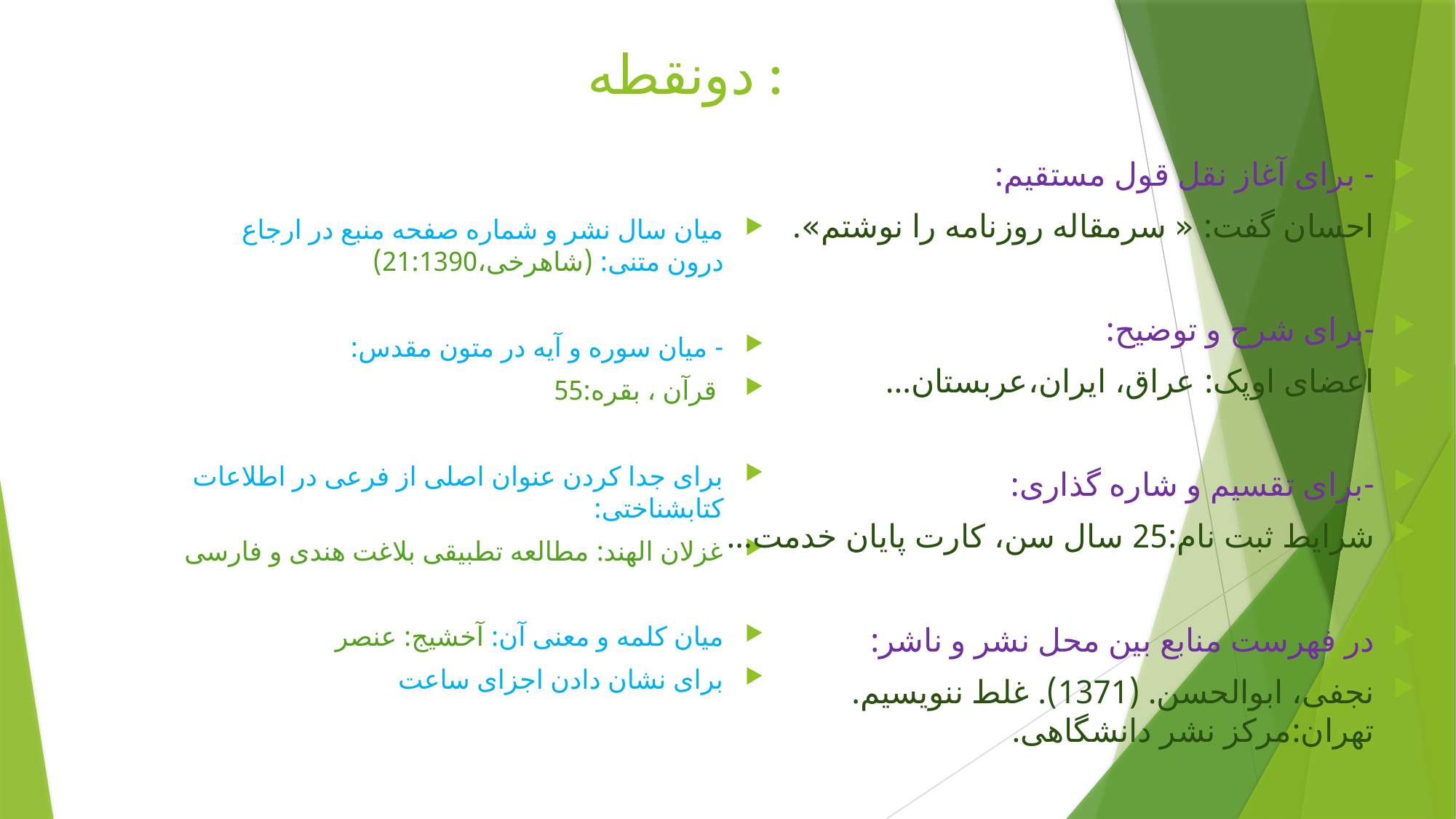

# دونقطه :
- برای آغاز نقل قول مستقیم:
احسان گفت: « سرمقاله روزنامه را نوشتم».

-برای شرح و توضیح:
اعضای اوپک: عراق، ایران،عربستان...

-برای تقسیم و شاره گذاری:
شرایط ثبت نام:25 سال سن، کارت پایان خدمت...

در فهرست منابع بین محل نشر و ناشر:
نجفی، ابوالحسن. (1371). غلط ننویسیم. تهران:مرکز نشر دانشگاهی.

میان سال نشر و شماره صفحه منبع در ارجاع درون متنی: (شاهرخی،21:1390)

- میان سوره و آیه در متون مقدس:
 قرآن ، بقره:55

برای جدا کردن عنوان اصلی از فرعی در اطلاعات کتابشناختی:
غزلان الهند: مطالعه تطبیقی بلاغت هندی و فارسی

میان کلمه و معنی آن: آخشیج: عنصر
برای نشان دادن اجزای ساعت